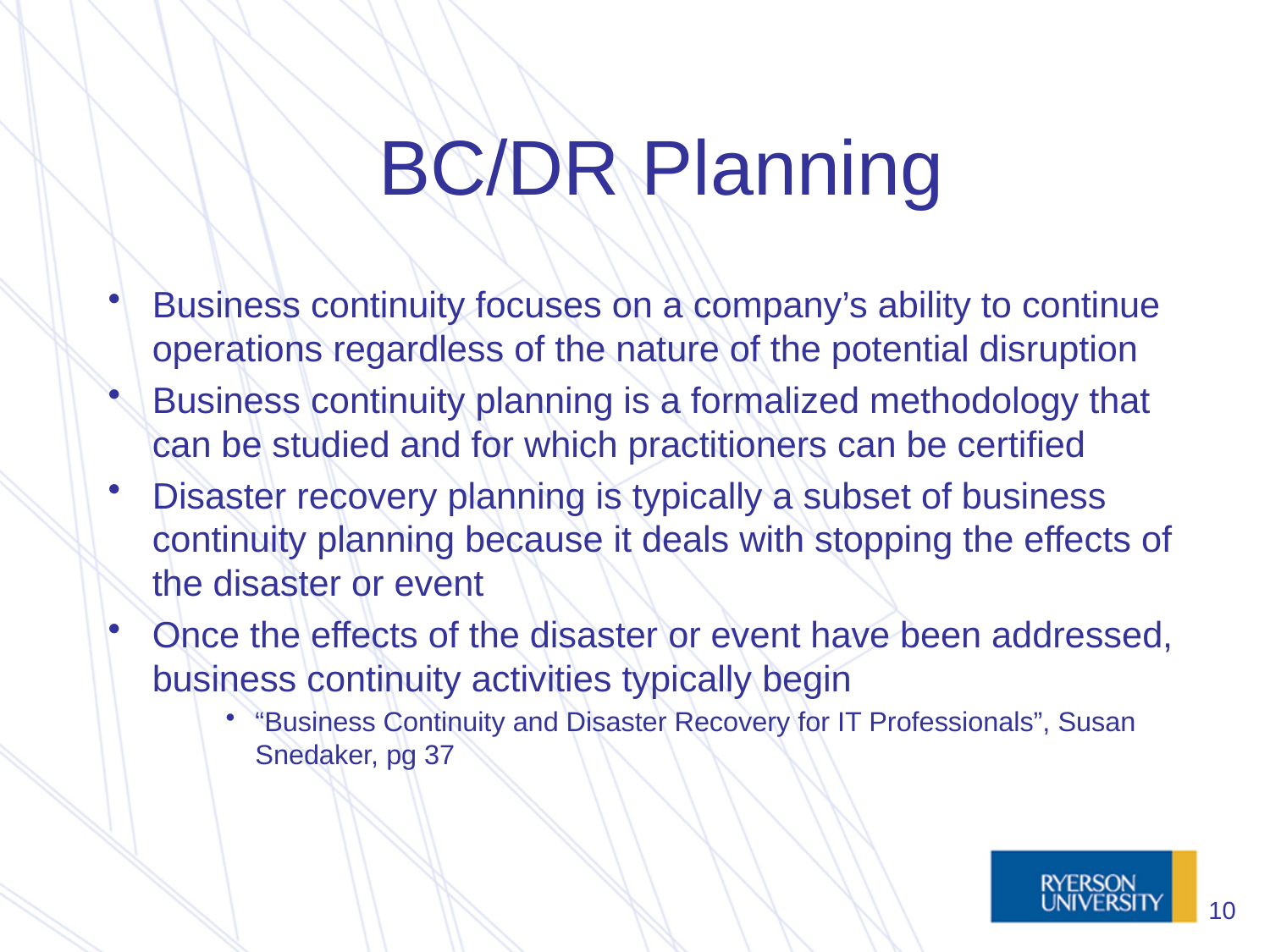

# BC/DR Planning
Business continuity focuses on a company’s ability to continue operations regardless of the nature of the potential disruption
Business continuity planning is a formalized methodology that can be studied and for which practitioners can be certified
Disaster recovery planning is typically a subset of business continuity planning because it deals with stopping the effects of the disaster or event
Once the effects of the disaster or event have been addressed, business continuity activities typically begin
“Business Continuity and Disaster Recovery for IT Professionals”, Susan Snedaker, pg 37
10